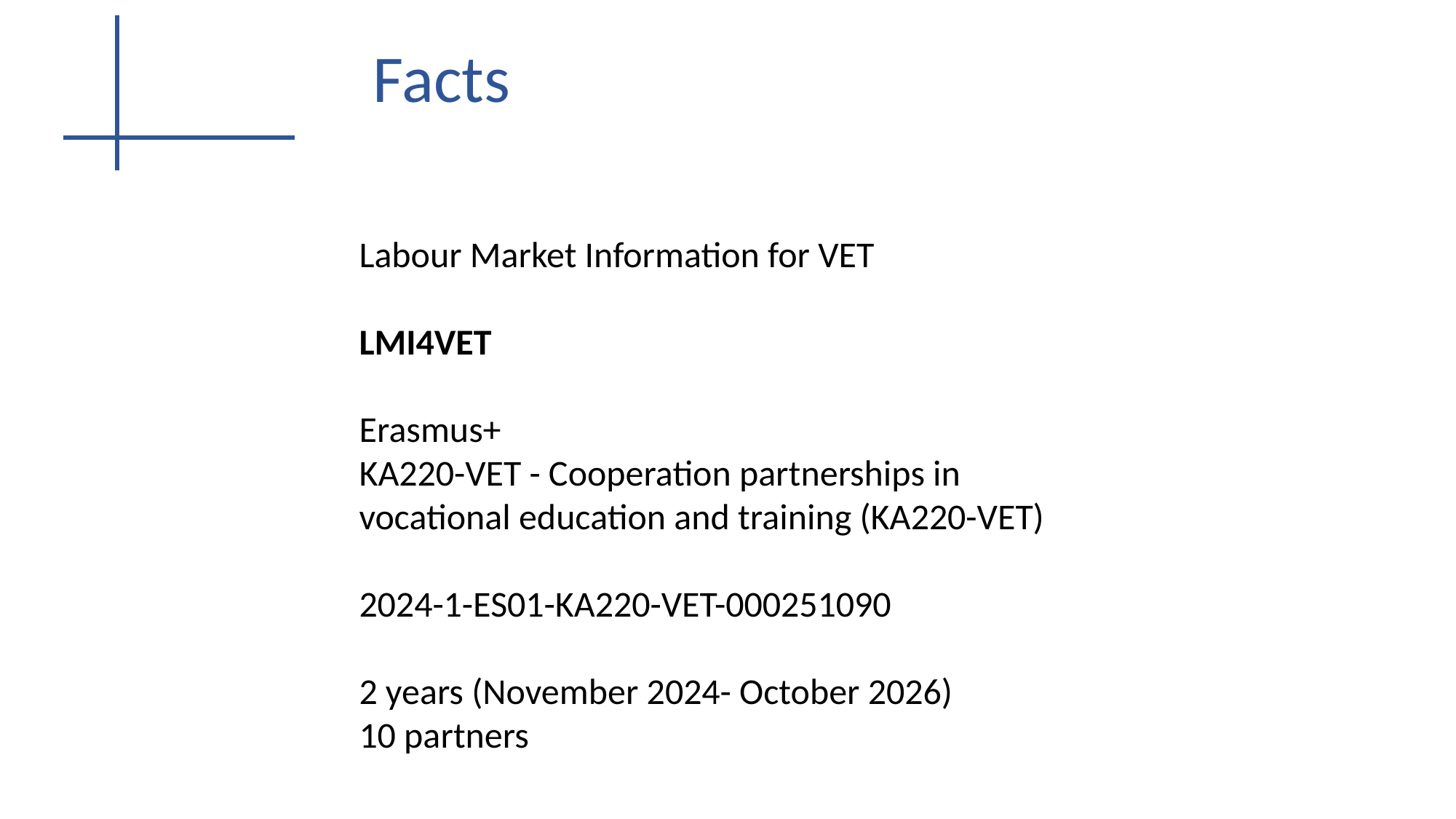

Facts
#
Labour Market Information for VET

LMI4VET

Erasmus+
KA220-VET - Cooperation partnerships in vocational education and training (KA220-VET)

2024-1-ES01-KA220-VET-000251090

2 years (November 2024- October 2026)
10 partners